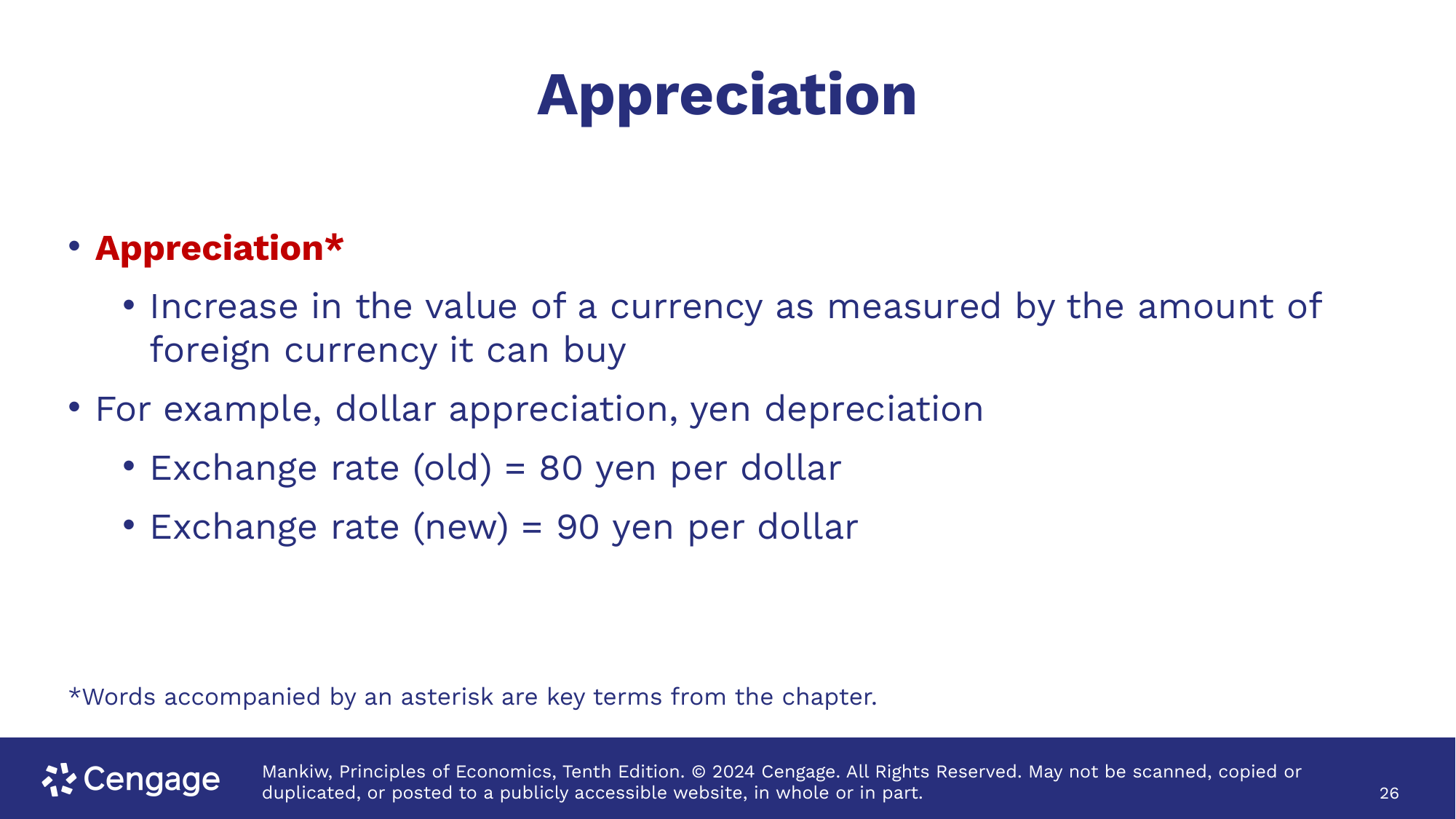

# Appreciation
Appreciation*
Increase in the value of a currency as measured by the amount of foreign currency it can buy
For example, dollar appreciation, yen depreciation
Exchange rate (old) = 80 yen per dollar
Exchange rate (new) = 90 yen per dollar
*Words accompanied by an asterisk are key terms from the chapter.